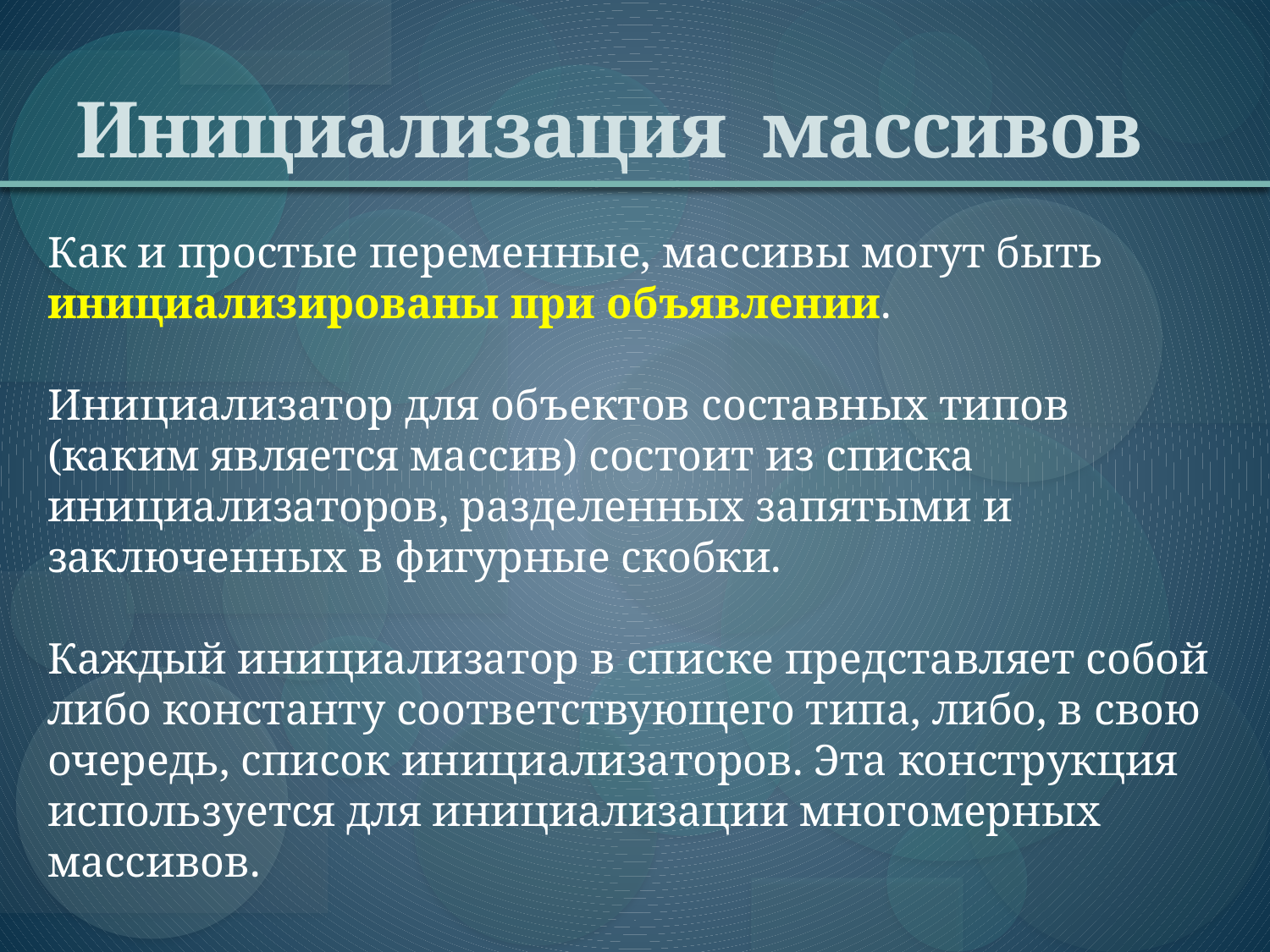

# Инициализация  массивов
Как и простые переменные, массивы могут быть инициализированы при объявлении.

Инициализатор для объектов составных типов (каким является массив) состоит из списка инициализаторов, разделенных запятыми и заключенных в фигурные скобки.

Каждый инициализатор в списке представляет собой либо константу соответствующего типа, либо, в свою очередь, список инициализаторов. Эта конструкция используется для инициализации многомерных массивов.